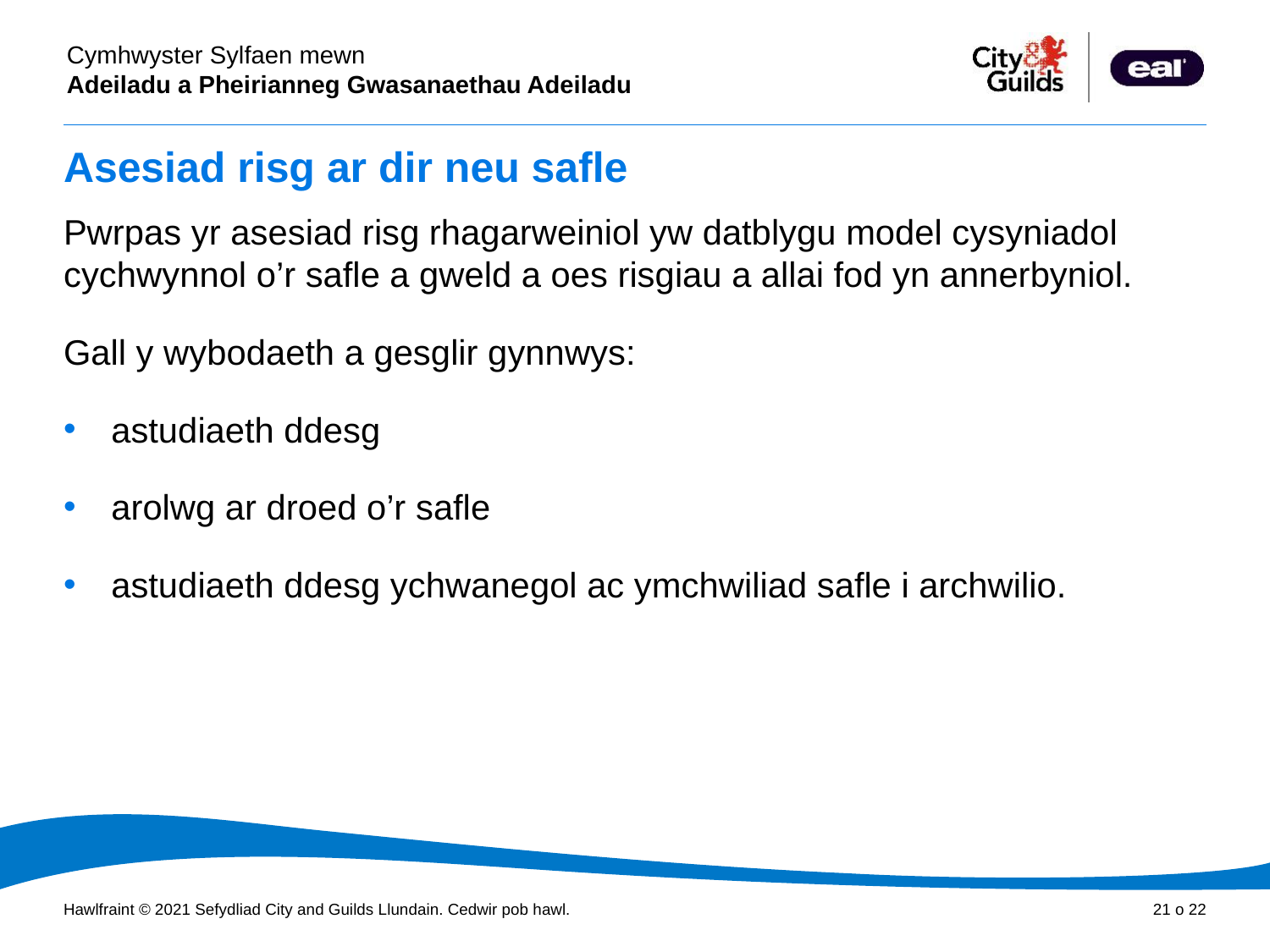

# Asesiad risg ar dir neu safle
Pwrpas yr asesiad risg rhagarweiniol yw datblygu model cysyniadol cychwynnol o’r safle a gweld a oes risgiau a allai fod yn annerbyniol.
Gall y wybodaeth a gesglir gynnwys:
astudiaeth ddesg
arolwg ar droed o’r safle
astudiaeth ddesg ychwanegol ac ymchwiliad safle i archwilio.